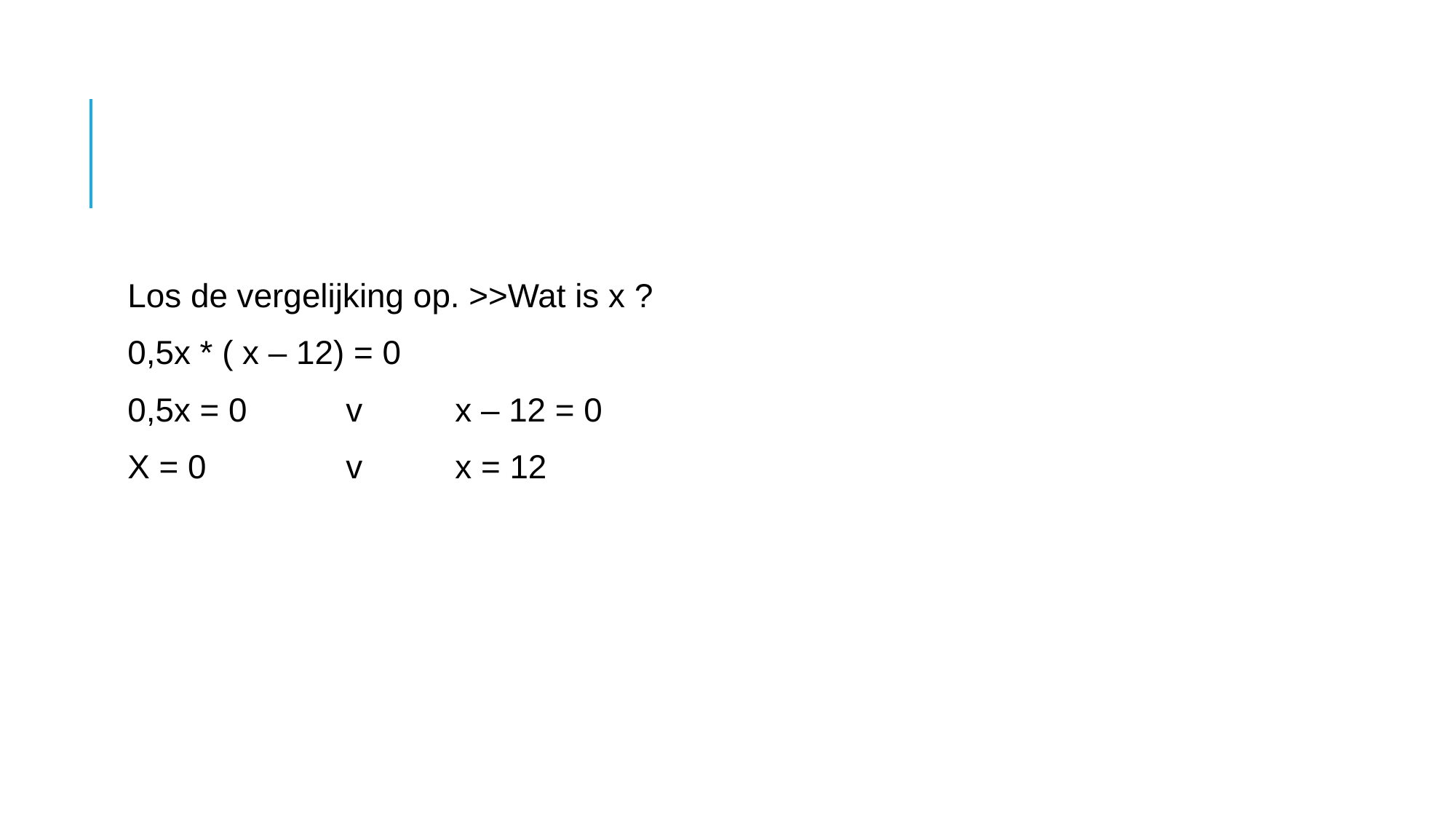

#
Los de vergelijking op. >>Wat is x ?
0,5x * ( x – 12) = 0
0,5x = 0	v	x – 12 = 0
X = 0		v	x = 12